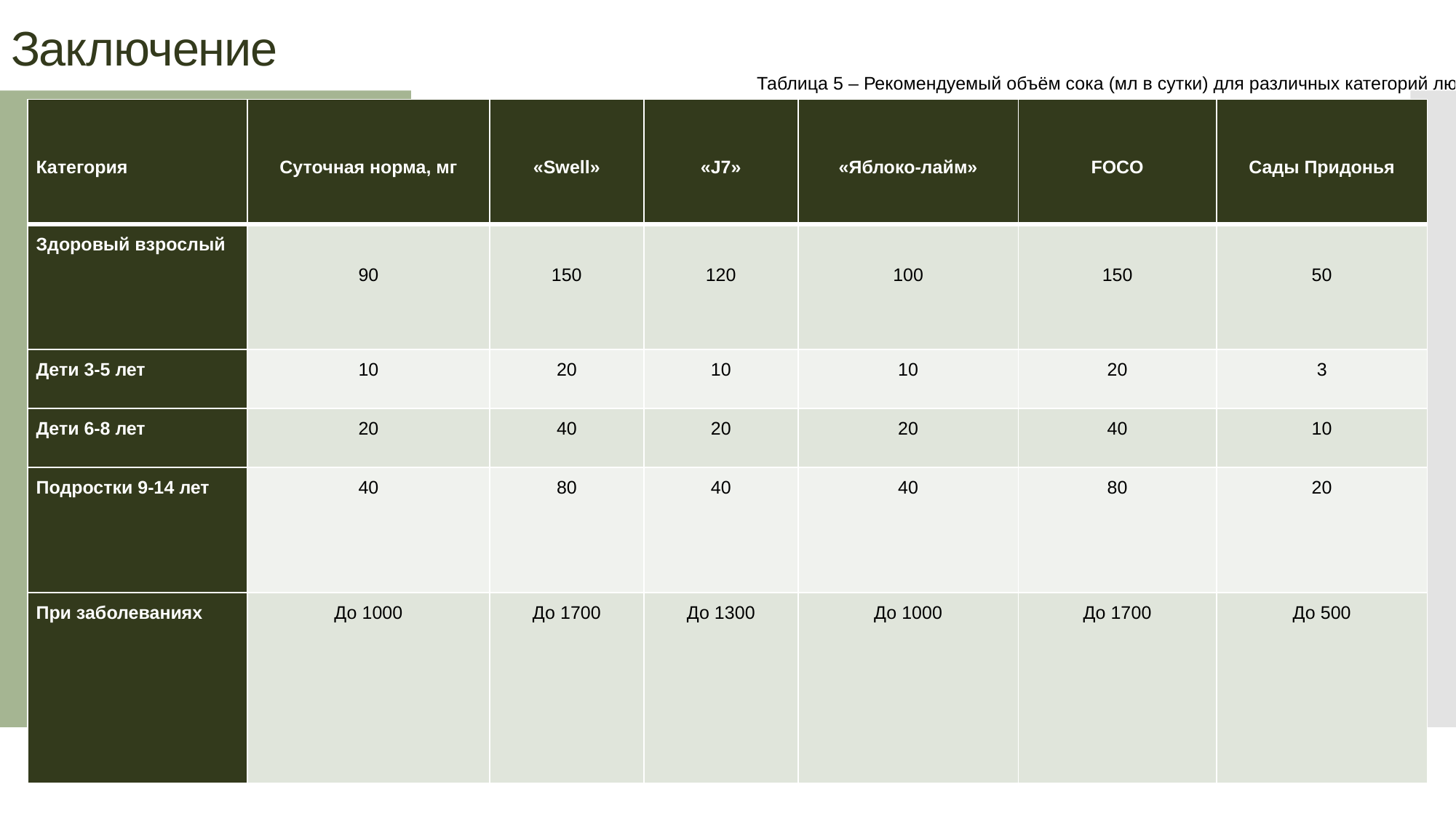

Заключение
Таблица 5 – Рекомендуемый объём сока (мл в сутки) для различных категорий людей
| Категория | Суточная норма, мг | «Swell» | «J7» | «Яблоко-лайм» | FOCO | Сады Придонья |
| --- | --- | --- | --- | --- | --- | --- |
| Здоровый взрослый | 90 | 150 | 120 | 100 | 150 | 50 |
| Дети 3-5 лет | 10 | 20 | 10 | 10 | 20 | 3 |
| Дети 6-8 лет | 20 | 40 | 20 | 20 | 40 | 10 |
| Подростки 9-14 лет | 40 | 80 | 40 | 40 | 80 | 20 |
| При заболеваниях | До 1000 | До 1700 | До 1300 | До 1000 | До 1700 | До 500 |